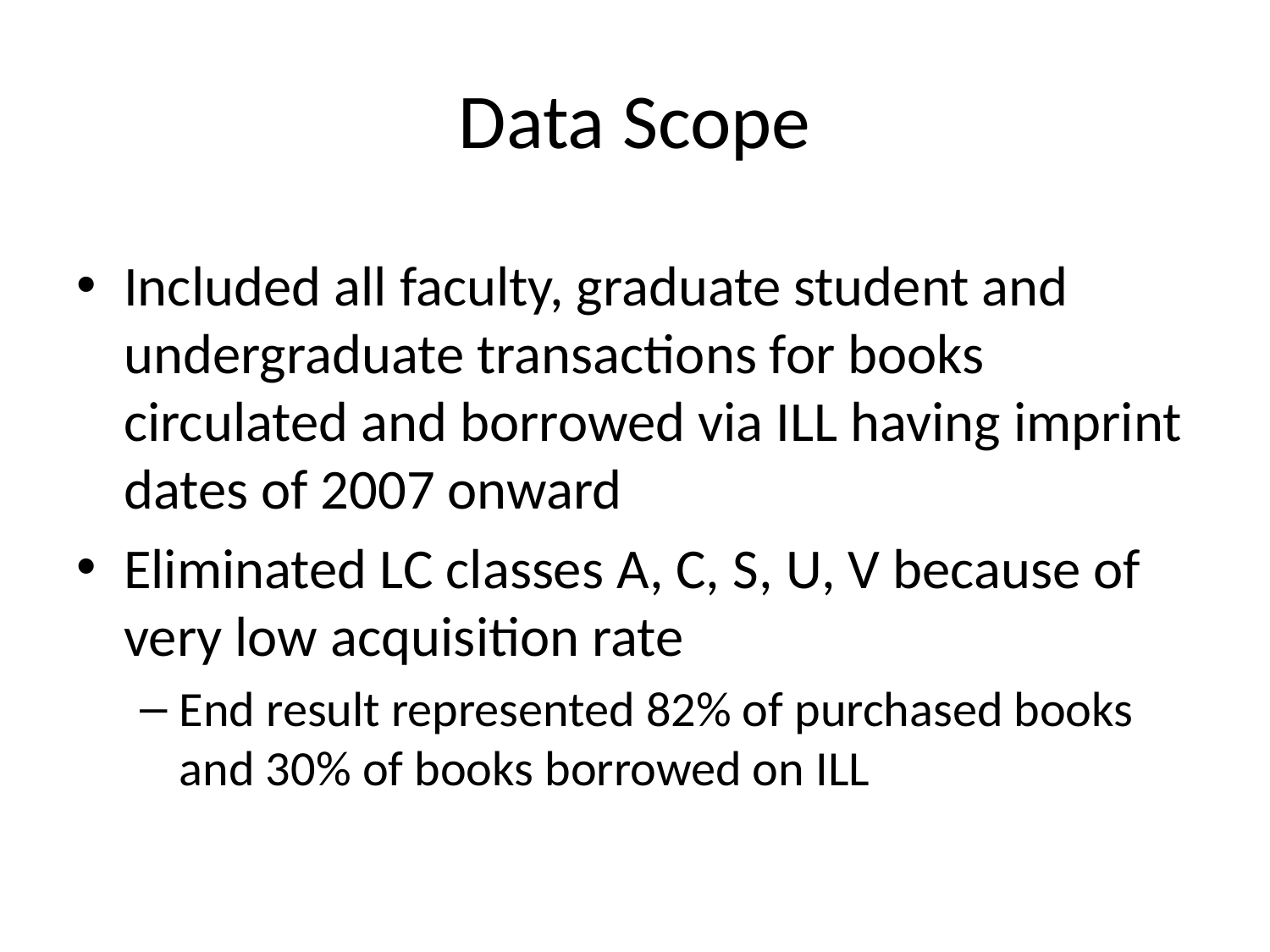

# Data Scope
Included all faculty, graduate student and undergraduate transactions for books circulated and borrowed via ILL having imprint dates of 2007 onward
Eliminated LC classes A, C, S, U, V because of very low acquisition rate
End result represented 82% of purchased books and 30% of books borrowed on ILL